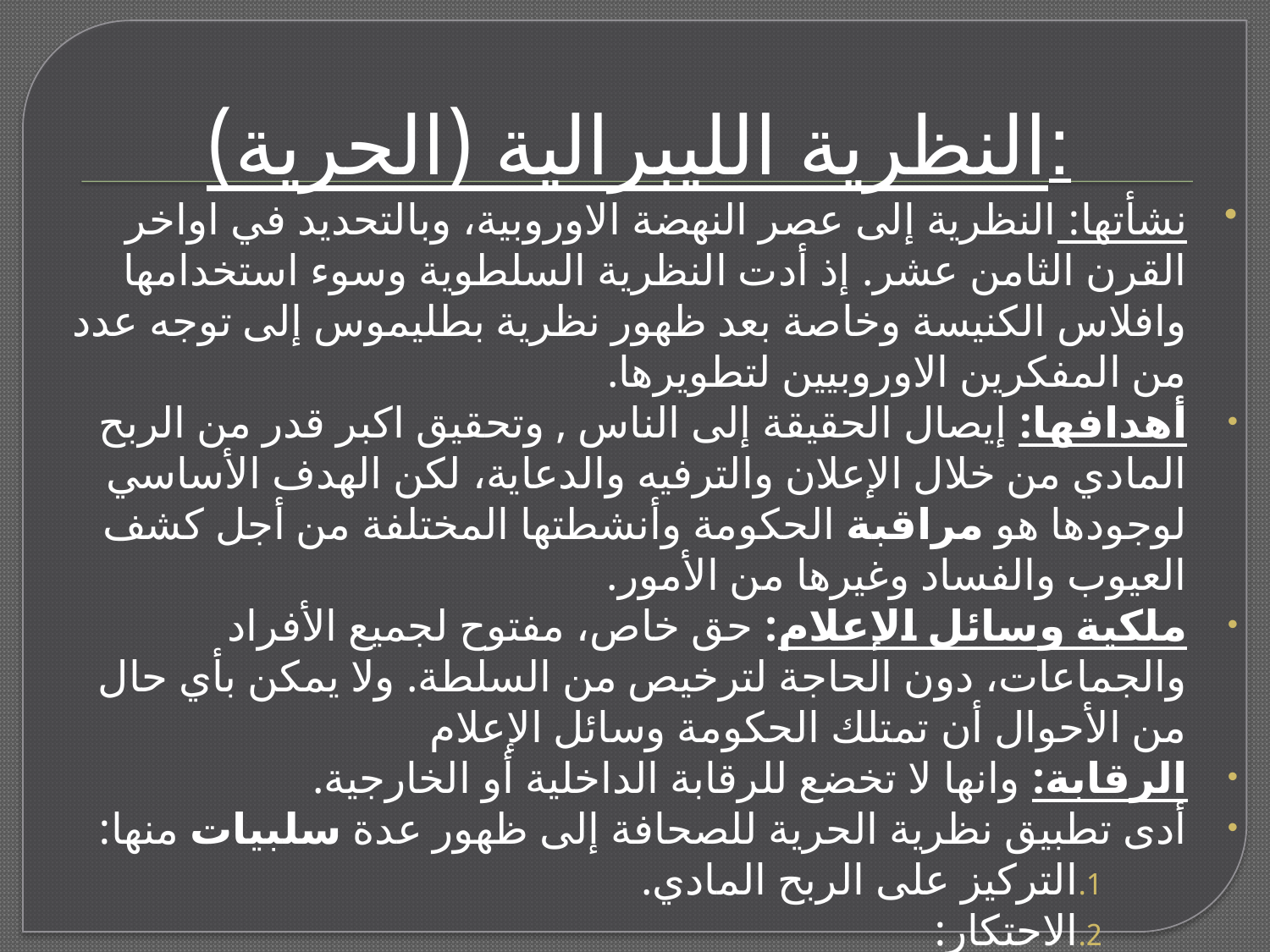

# النظرية الليبرالية (الحرية):
نشأتها: النظرية إلى عصر النهضة الاوروبية، وبالتحديد في اواخر القرن الثامن عشر. إذ أدت النظرية السلطوية وسوء استخدامها وافلاس الكنيسة وخاصة بعد ظهور نظرية بطليموس إلى توجه عدد من المفكرين الاوروبيين لتطويرها.
أهدافها: إيصال الحقيقة إلى الناس , وتحقيق اكبر قدر من الربح المادي من خلال الإعلان والترفيه والدعاية، لكن الهدف الأساسي لوجودها هو مراقبة الحكومة وأنشطتها المختلفة من أجل كشف العيوب والفساد وغيرها من الأمور.
ملكية وسائل الإعلام: حق خاص، مفتوح لجميع الأفراد والجماعات، دون الحاجة لترخيص من السلطة. ولا يمكن بأي حال من الأحوال أن تمتلك الحكومة وسائل الإعلام
الرقابة: وانها لا تخضع للرقابة الداخلية أو الخارجية.
أدى تطبيق نظرية الحرية للصحافة إلى ظهور عدة سلبيات منها:
التركيز على الربح المادي.
الاحتكار:
الميول السياسية:
الترفيه الضار